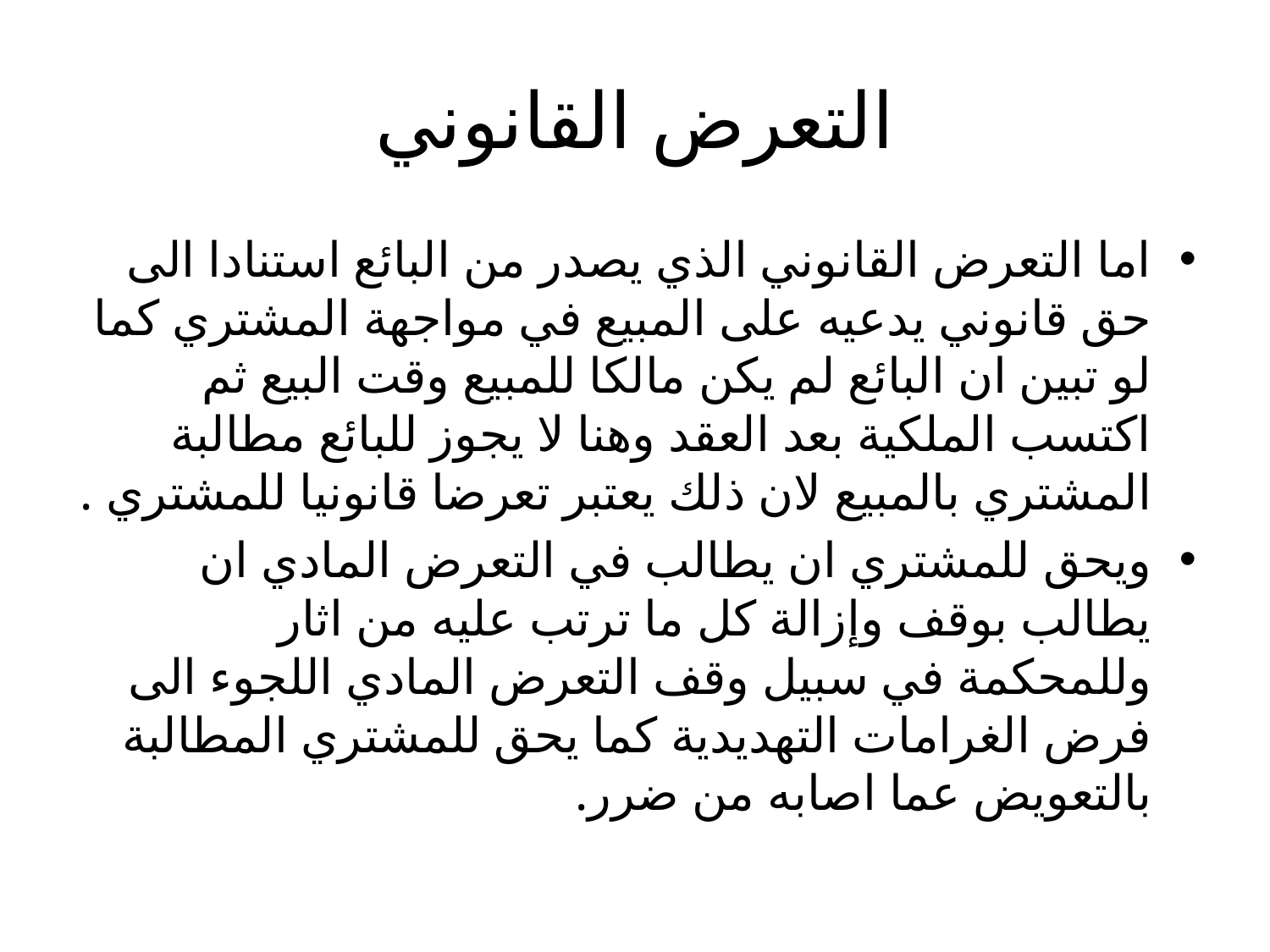

# التعرض القانوني
اما التعرض القانوني الذي يصدر من البائع استنادا الى حق قانوني يدعيه على المبيع في مواجهة المشتري كما لو تبين ان البائع لم يكن مالكا للمبيع وقت البيع ثم اكتسب الملكية بعد العقد وهنا لا يجوز للبائع مطالبة المشتري بالمبيع لان ذلك يعتبر تعرضا قانونيا للمشتري .
ويحق للمشتري ان يطالب في التعرض المادي ان يطالب بوقف وإزالة كل ما ترتب عليه من اثار وللمحكمة في سبيل وقف التعرض المادي اللجوء الى فرض الغرامات التهديدية كما يحق للمشتري المطالبة بالتعويض عما اصابه من ضرر.